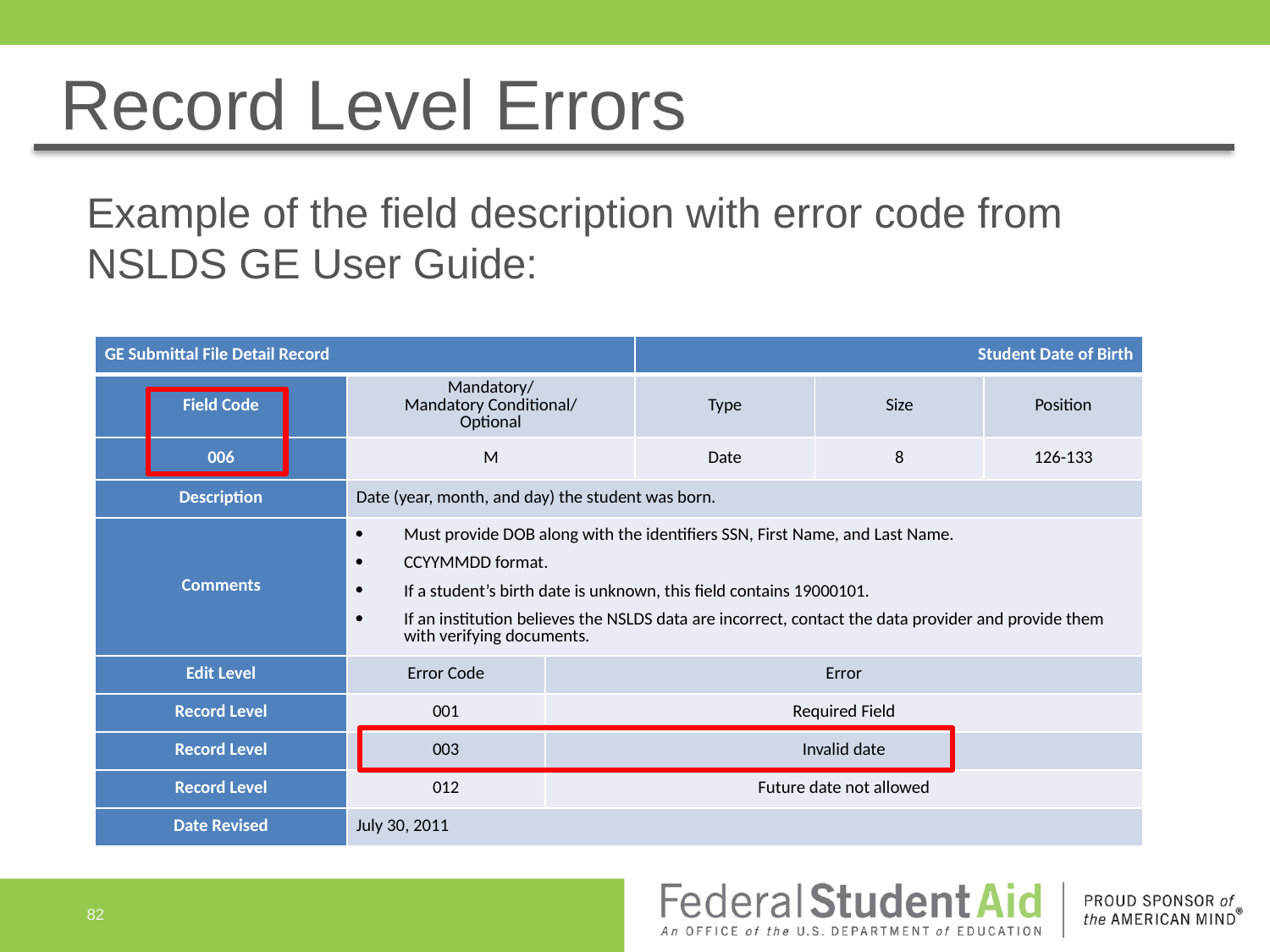

# Record Level Errors
Example of the field description with error code from NSLDS GE User Guide:
| GE Submittal File Detail Record |  |  | Student Date of Birth |  |  |
| --- | --- | --- | --- | --- | --- |
| Field Code | Mandatory/ Mandatory Conditional/ Optional |  | Type | Size | Position |
| 006 | M |  | Date | 8 | 126-133 |
| Description | Date (year, month, and day) the student was born. |  |  |  |  |
| Comments | Must provide DOB along with the identifiers SSN, First Name, and Last Name. CCYYMMDD format. If a student’s birth date is unknown, this field contains 19000101. If an institution believes the NSLDS data are incorrect, contact the data provider and provide them with verifying documents. |  |  |  |  |
| Edit Level | Error Code | Error |  |  |  |
| Record Level | 001 | Required Field |  |  |  |
| Record Level | 003 | Invalid date |  |  |  |
| Record Level | 012 | Future date not allowed |  |  |  |
| Date Revised | July 30, 2011 |  |  |  |  |

82